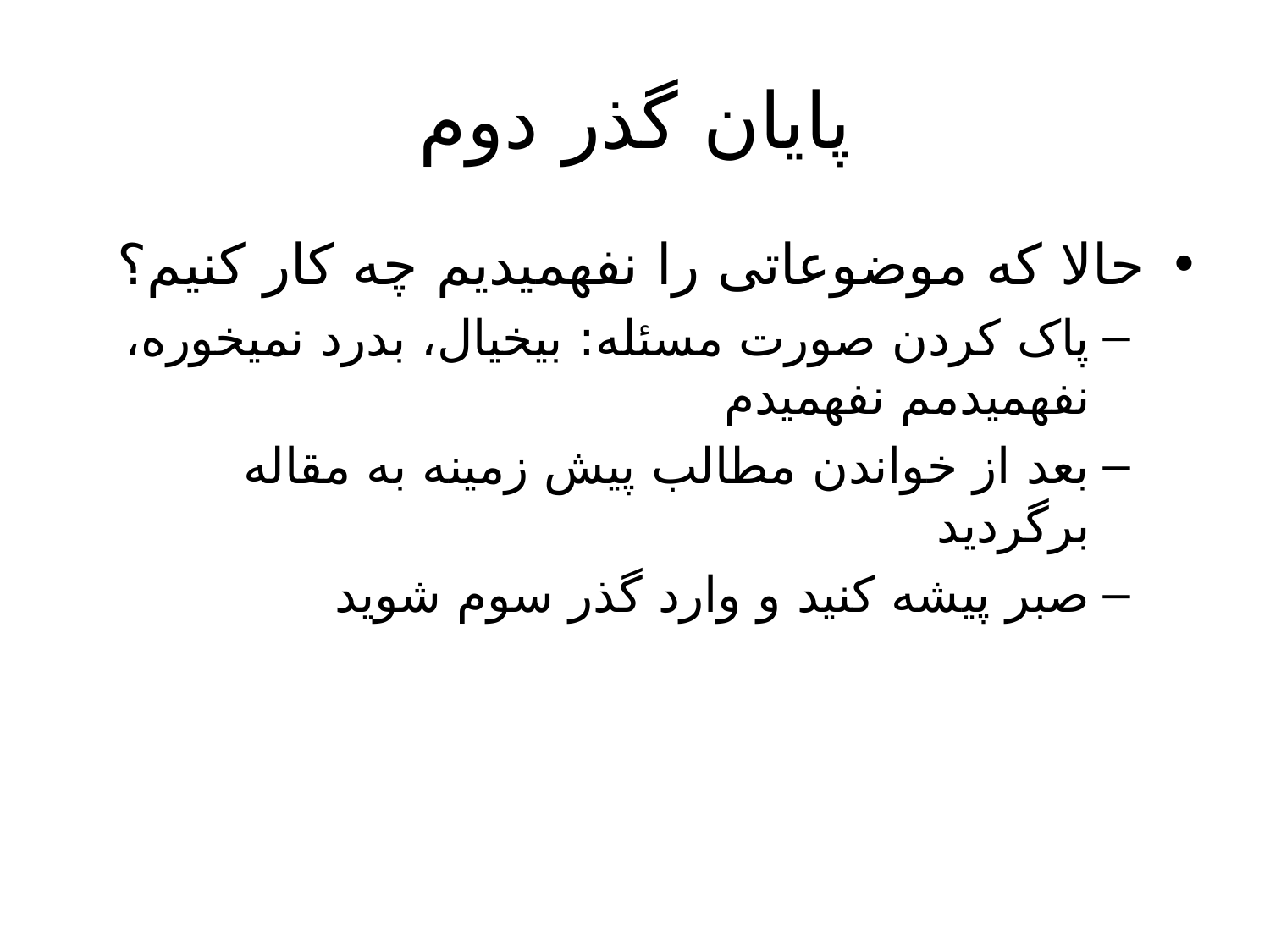

# پایان گذر دوم
حالا که موضوعاتی را نفهمیدیم چه کار کنیم؟
پاک کردن صورت مسئله: بیخیال، بدرد نمیخوره، نفهمیدمم نفهمیدم
بعد از خواندن مطالب پیش زمینه به مقاله برگردید
صبر پیشه کنید و وارد گذر سوم شوید